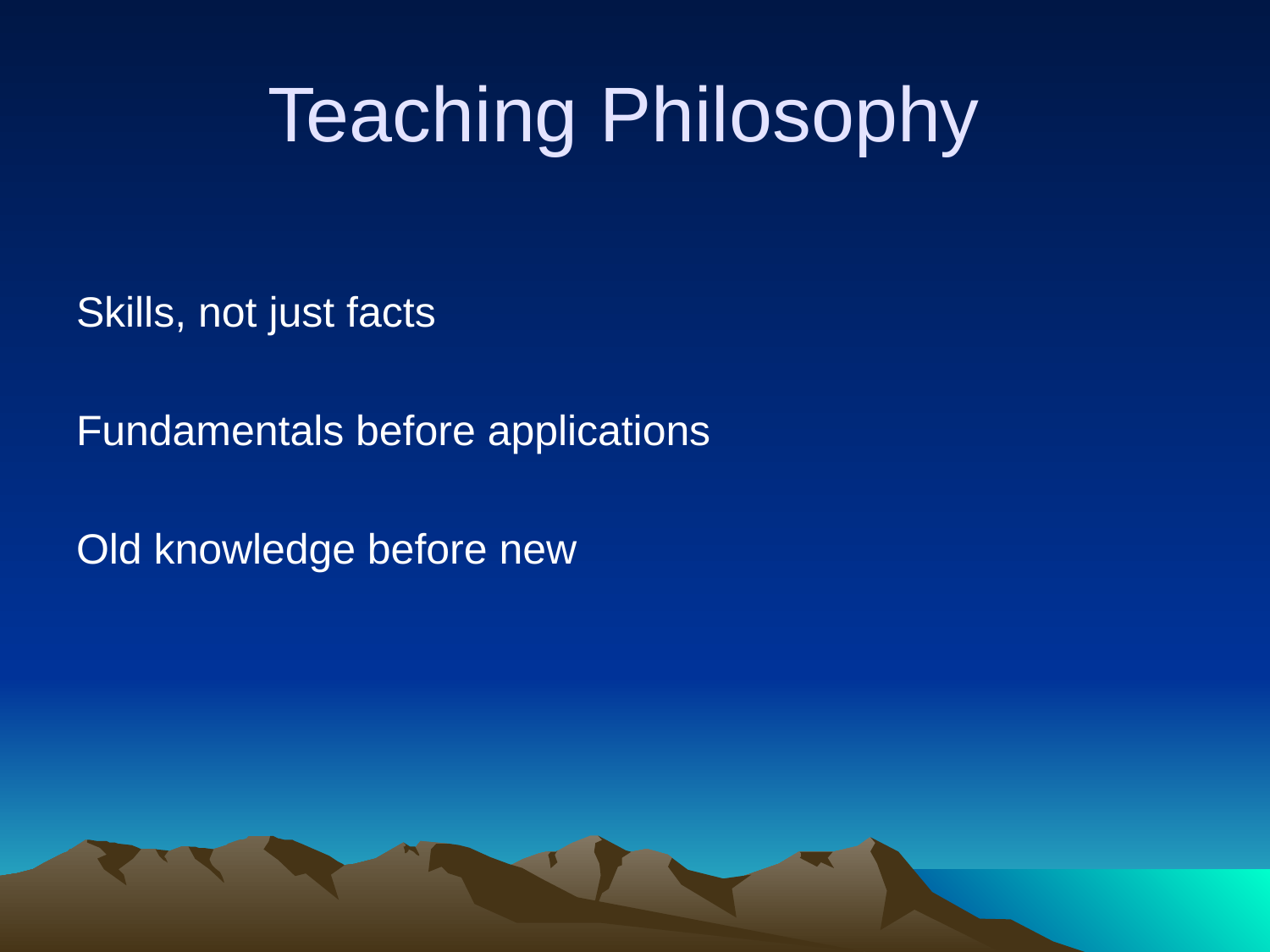

# Teaching Philosophy
Skills, not just facts

Fundamentals before applications

Old knowledge before new